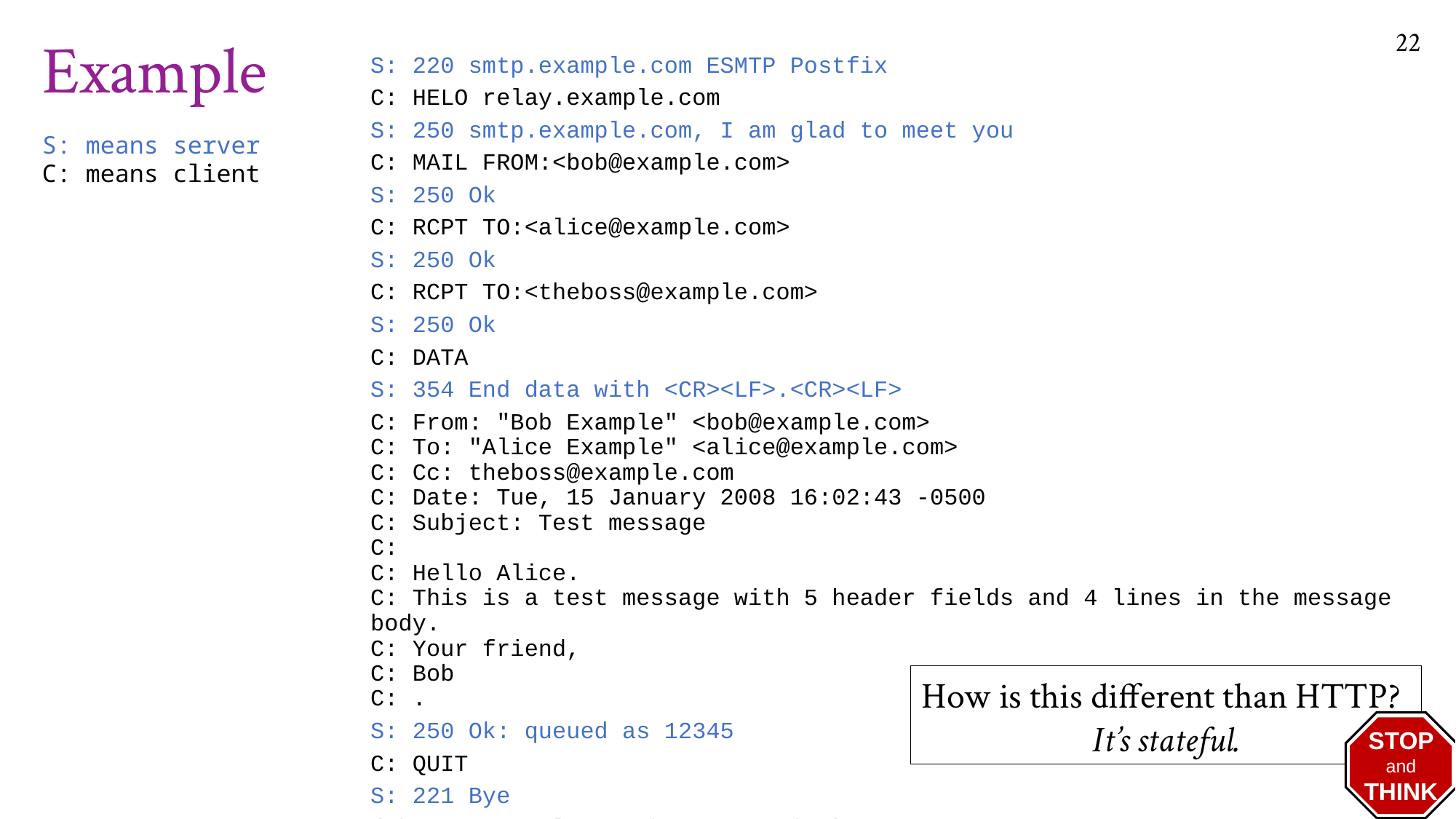

# Example
S: 220 smtp.example.com ESMTP Postfix
C: HELO relay.example.com
S: 250 smtp.example.com, I am glad to meet you
C: MAIL FROM:<bob@example.com>
S: 250 Ok
C: RCPT TO:<alice@example.com>
S: 250 Ok
C: RCPT TO:<theboss@example.com>
S: 250 Ok
C: DATA
S: 354 End data with <CR><LF>.<CR><LF>
C: From: "Bob Example" <bob@example.com>
C: To: "Alice Example" <alice@example.com>
C: Cc: theboss@example.com
C: Date: Tue, 15 January 2008 16:02:43 -0500
C: Subject: Test message
C:
C: Hello Alice.
C: This is a test message with 5 header fields and 4 lines in the message body.
C: Your friend,
C: Bob
C: .
S: 250 Ok: queued as 12345
C: QUIT
S: 221 Bye
{The server closes the connection}
S: means server
C: means client
How is this different than HTTP?
It’s stateful.

STOP
and
THINK